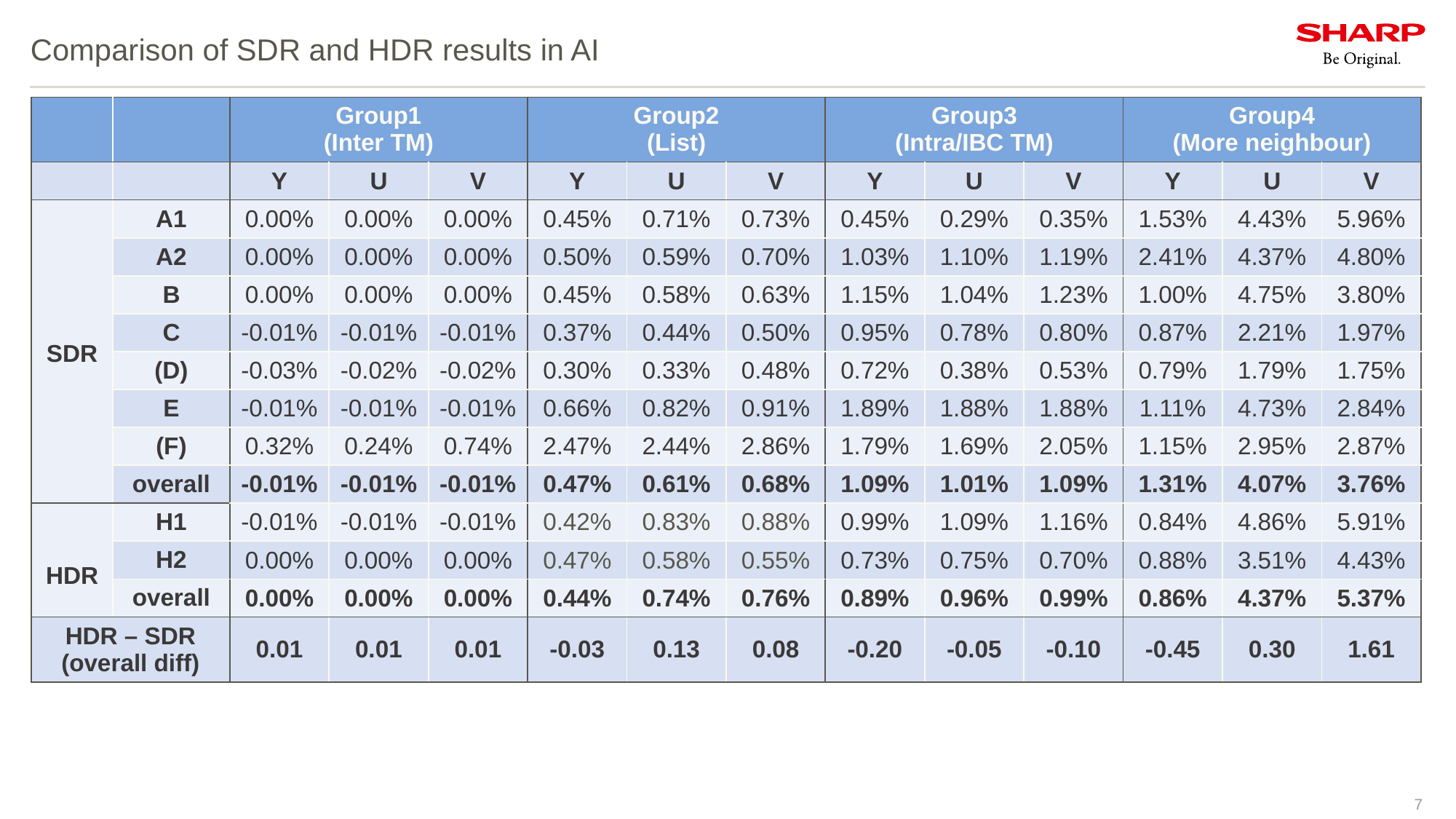

# Comparison of SDR and HDR results in AI
|  |  | Group1 (Inter TM) |  |  | Group2 (List) |  |  | Group3 (Intra/IBC TM) |  |  | Group4 (More neighbour) |  |  |
| --- | --- | --- | --- | --- | --- | --- | --- | --- | --- | --- | --- | --- | --- |
|  |  | Y | U | V | Y | U | V | Y | U | V | Y | U | V |
| SDR | A1 | 0.00% | 0.00% | 0.00% | 0.45% | 0.71% | 0.73% | 0.45% | 0.29% | 0.35% | 1.53% | 4.43% | 5.96% |
|  | A2 | 0.00% | 0.00% | 0.00% | 0.50% | 0.59% | 0.70% | 1.03% | 1.10% | 1.19% | 2.41% | 4.37% | 4.80% |
|  | B | 0.00% | 0.00% | 0.00% | 0.45% | 0.58% | 0.63% | 1.15% | 1.04% | 1.23% | 1.00% | 4.75% | 3.80% |
|  | C | -0.01% | -0.01% | -0.01% | 0.37% | 0.44% | 0.50% | 0.95% | 0.78% | 0.80% | 0.87% | 2.21% | 1.97% |
|  | (D) | -0.03% | -0.02% | -0.02% | 0.30% | 0.33% | 0.48% | 0.72% | 0.38% | 0.53% | 0.79% | 1.79% | 1.75% |
|  | E | -0.01% | -0.01% | -0.01% | 0.66% | 0.82% | 0.91% | 1.89% | 1.88% | 1.88% | 1.11% | 4.73% | 2.84% |
|  | (F) | 0.32% | 0.24% | 0.74% | 2.47% | 2.44% | 2.86% | 1.79% | 1.69% | 2.05% | 1.15% | 2.95% | 2.87% |
|  | overall | -0.01% | -0.01% | -0.01% | 0.47% | 0.61% | 0.68% | 1.09% | 1.01% | 1.09% | 1.31% | 4.07% | 3.76% |
| HDR | H1 | -0.01% | -0.01% | -0.01% | 0.42% | 0.83% | 0.88% | 0.99% | 1.09% | 1.16% | 0.84% | 4.86% | 5.91% |
|  | H2 | 0.00% | 0.00% | 0.00% | 0.47% | 0.58% | 0.55% | 0.73% | 0.75% | 0.70% | 0.88% | 3.51% | 4.43% |
|  | overall | 0.00% | 0.00% | 0.00% | 0.44% | 0.74% | 0.76% | 0.89% | 0.96% | 0.99% | 0.86% | 4.37% | 5.37% |
| HDR – SDR (overall diff) |  | 0.01 | 0.01 | 0.01 | -0.03 | 0.13 | 0.08 | -0.20 | -0.05 | -0.10 | -0.45 | 0.30 | 1.61 |
7